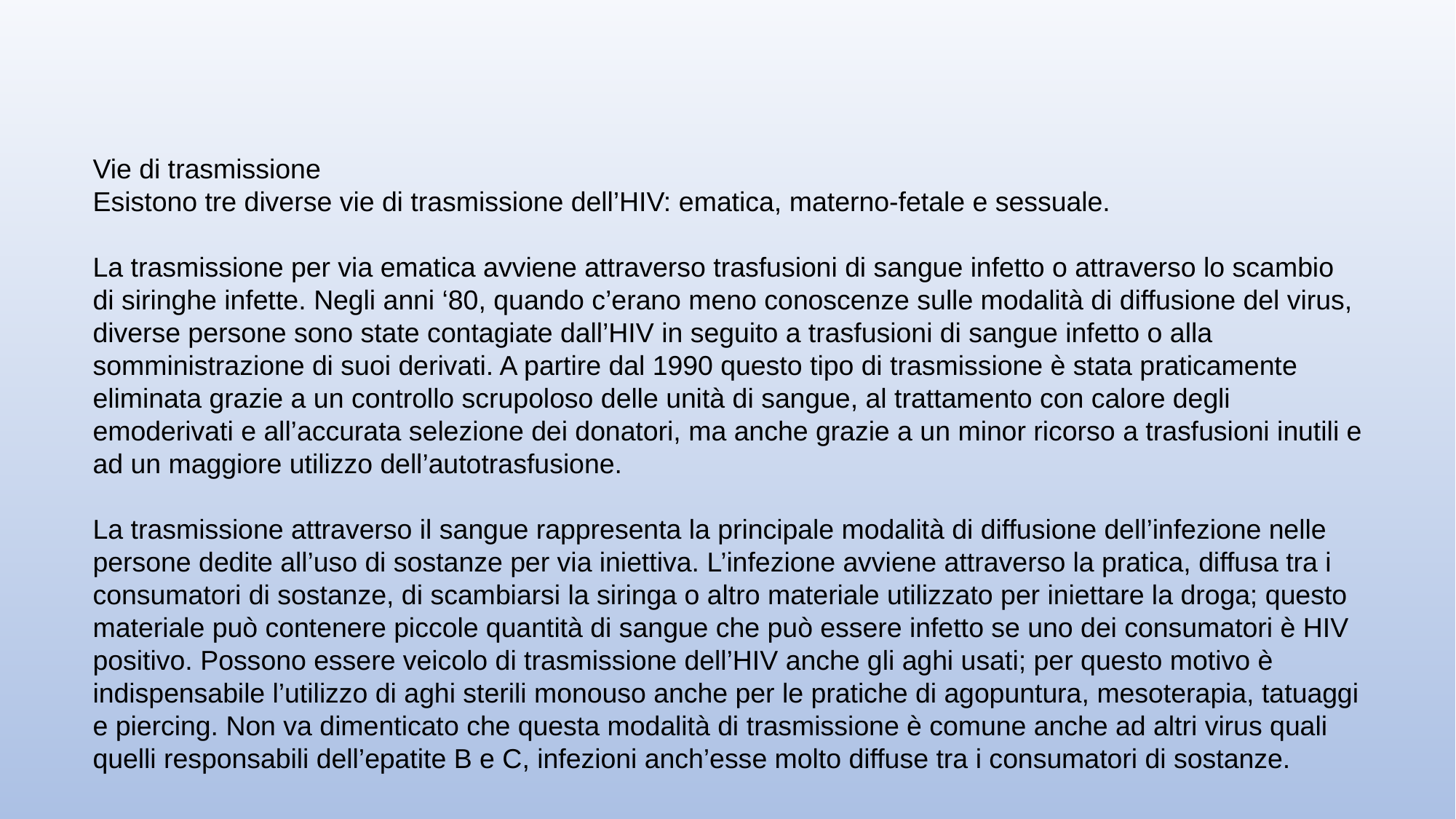

Vie di trasmissione
Esistono tre diverse vie di trasmissione dell’HIV: ematica, materno-fetale e sessuale.

La trasmissione per via ematica avviene attraverso trasfusioni di sangue infetto o attraverso lo scambio di siringhe infette. Negli anni ‘80, quando c’erano meno conoscenze sulle modalità di diffusione del virus, diverse persone sono state contagiate dall’HIV in seguito a trasfusioni di sangue infetto o alla somministrazione di suoi derivati. A partire dal 1990 questo tipo di trasmissione è stata praticamente eliminata grazie a un controllo scrupoloso delle unità di sangue, al trattamento con calore degli emoderivati e all’accurata selezione dei donatori, ma anche grazie a un minor ricorso a trasfusioni inutili e ad un maggiore utilizzo dell’autotrasfusione.

La trasmissione attraverso il sangue rappresenta la principale modalità di diffusione dell’infezione nelle persone dedite all’uso di sostanze per via iniettiva. L’infezione avviene attraverso la pratica, diffusa tra i consumatori di sostanze, di scambiarsi la siringa o altro materiale utilizzato per iniettare la droga; questo materiale può contenere piccole quantità di sangue che può essere infetto se uno dei consumatori è HIV positivo. Possono essere veicolo di trasmissione dell’HIV anche gli aghi usati; per questo motivo è indispensabile l’utilizzo di aghi sterili monouso anche per le pratiche di agopuntura, mesoterapia, tatuaggi e piercing. Non va dimenticato che questa modalità di trasmissione è comune anche ad altri virus quali quelli responsabili dell’epatite B e C, infezioni anch’esse molto diffuse tra i consumatori di sostanze.